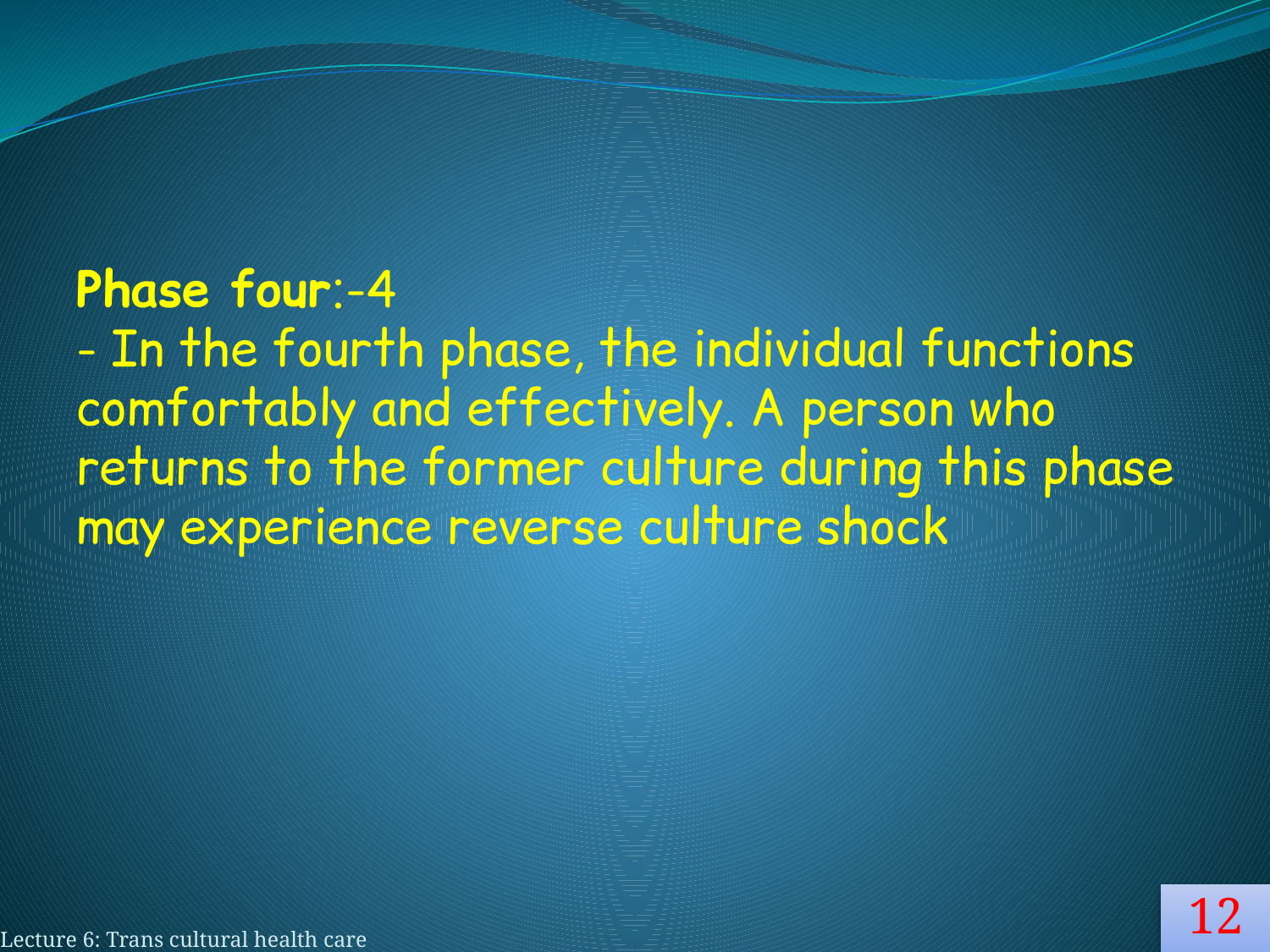

Phase four:-4
- In the fourth phase, the individual functions comfortably and effectively. A person who returns to the former culture during this phase may experience reverse culture shock
#
12
Lecture 6: Trans cultural health care